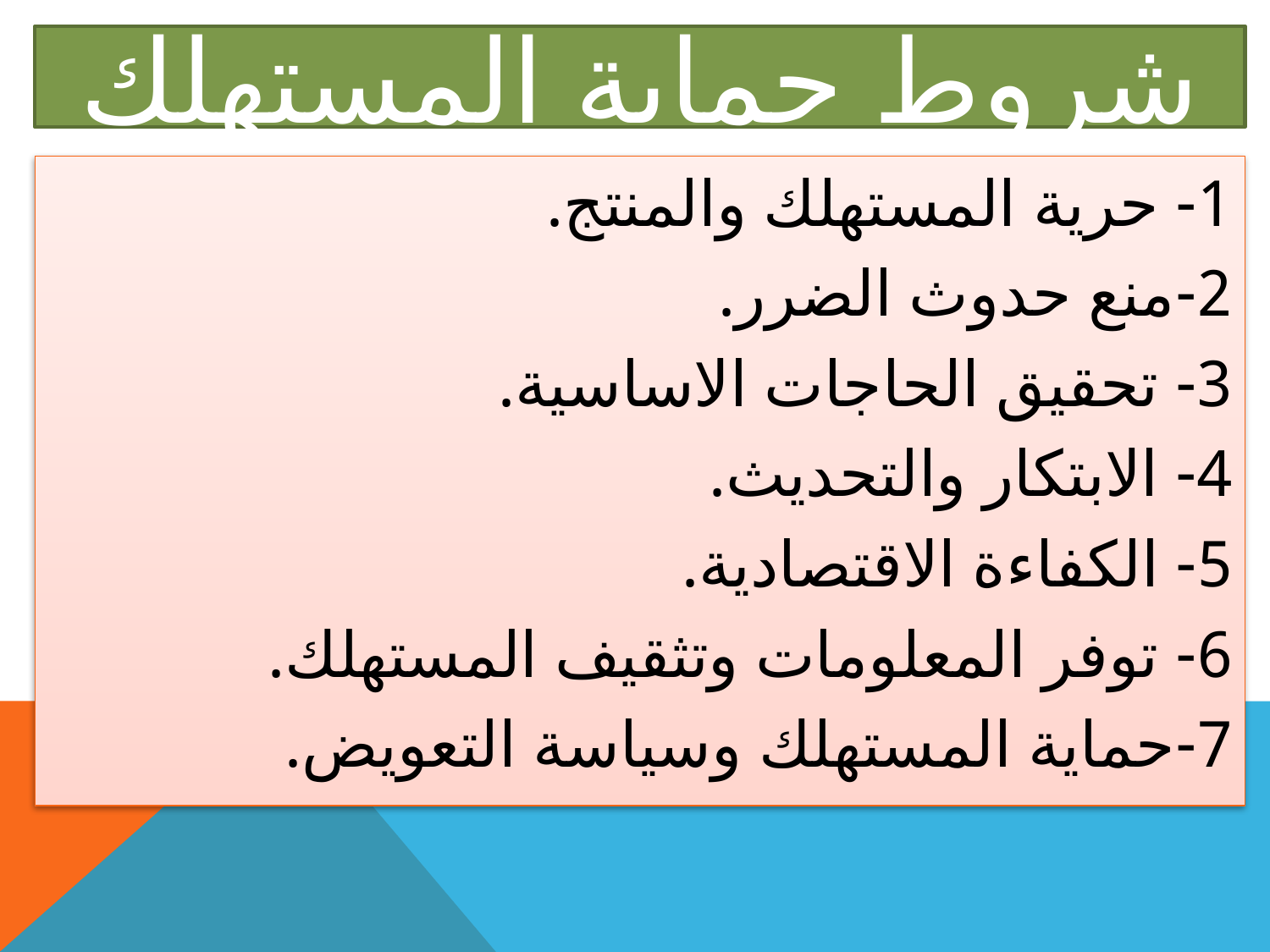

# شروط حماية المستهلك
1- حرية المستهلك والمنتج.
2-منع حدوث الضرر.
3- تحقيق الحاجات الاساسية.
4- الابتكار والتحديث.
5- الكفاءة الاقتصادية.
6- توفر المعلومات وتثقيف المستهلك.
7-حماية المستهلك وسياسة التعويض.